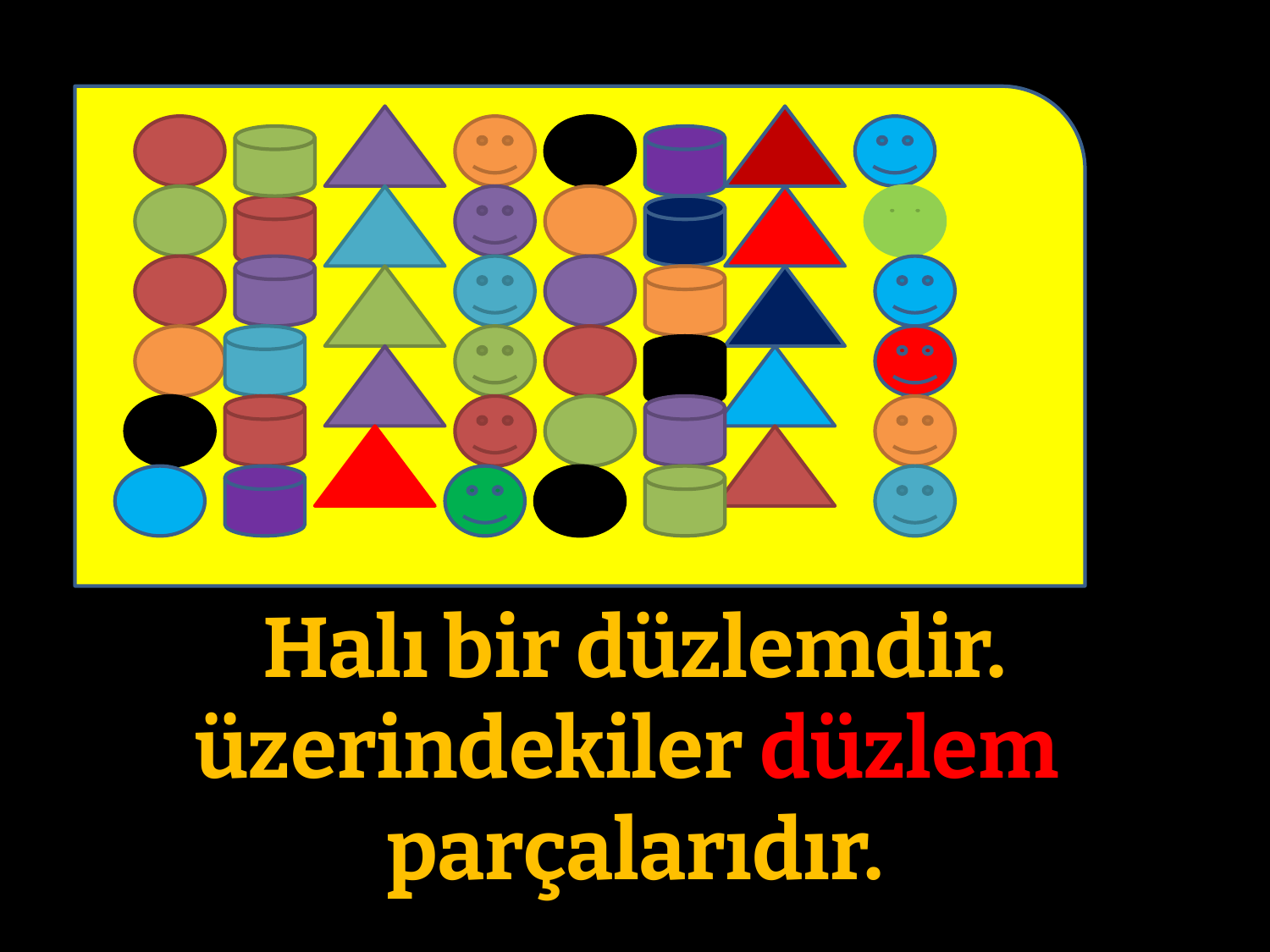

#

Halı bir düzlemdir. üzerindekiler düzlem  parçalarıdır.